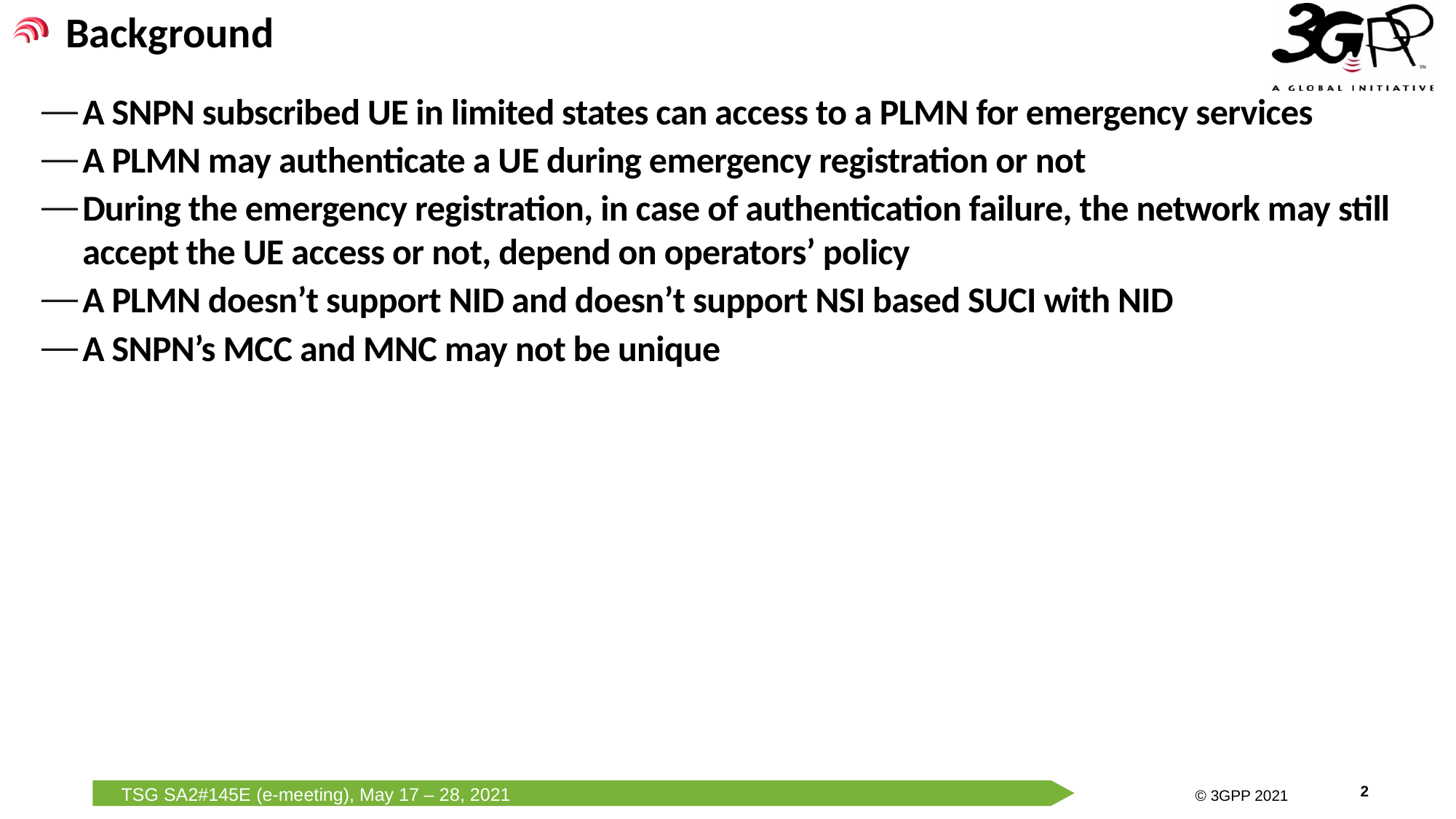

Background
A SNPN subscribed UE in limited states can access to a PLMN for emergency services
A PLMN may authenticate a UE during emergency registration or not
During the emergency registration, in case of authentication failure, the network may still accept the UE access or not, depend on operators’ policy
A PLMN doesn’t support NID and doesn’t support NSI based SUCI with NID
A SNPN’s MCC and MNC may not be unique